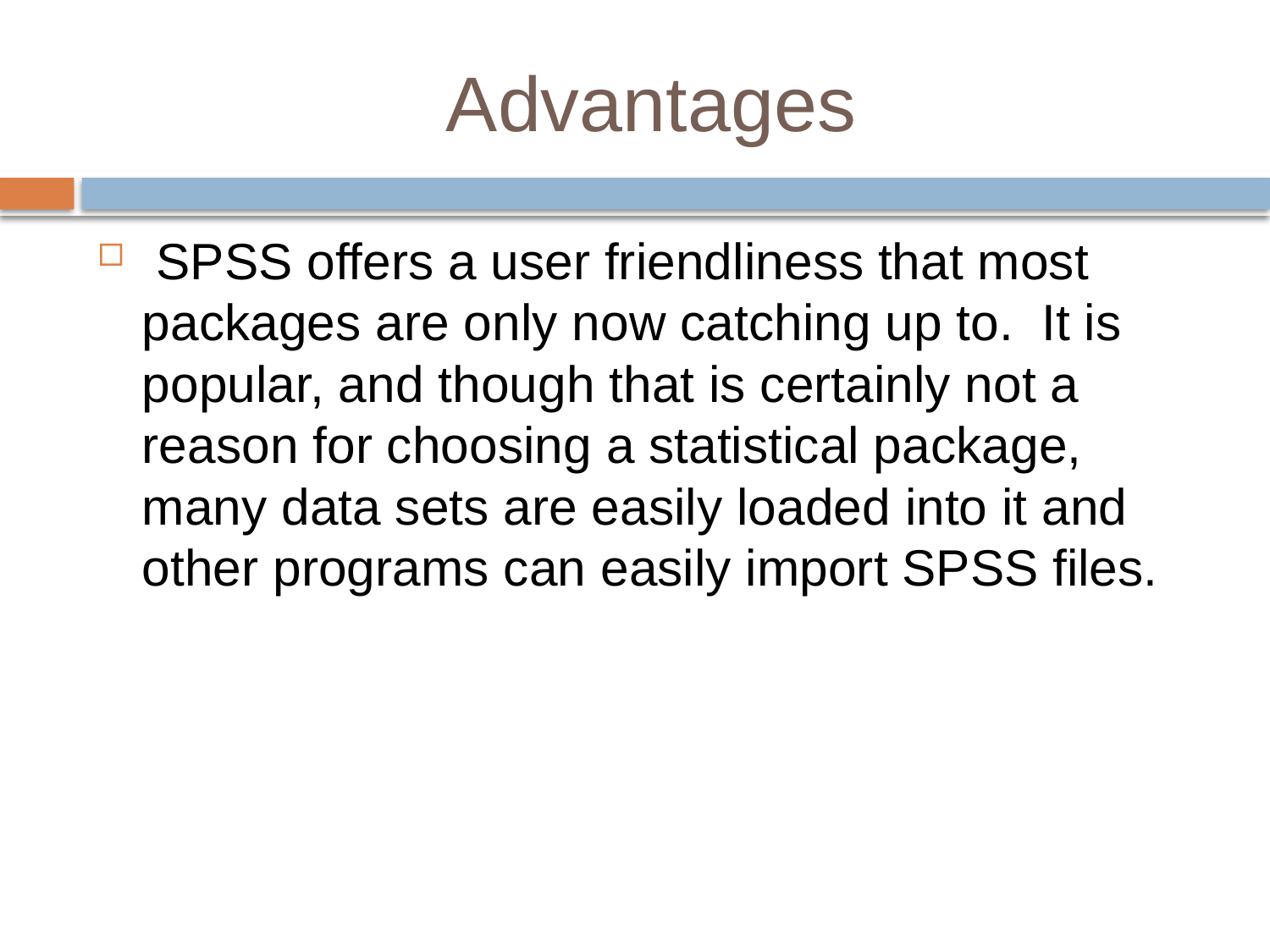

# Advantages
 SPSS offers a user friendliness that most packages are only now catching up to.  It is popular, and though that is certainly not a reason for choosing a statistical package, many data sets are easily loaded into it and other programs can easily import SPSS files.